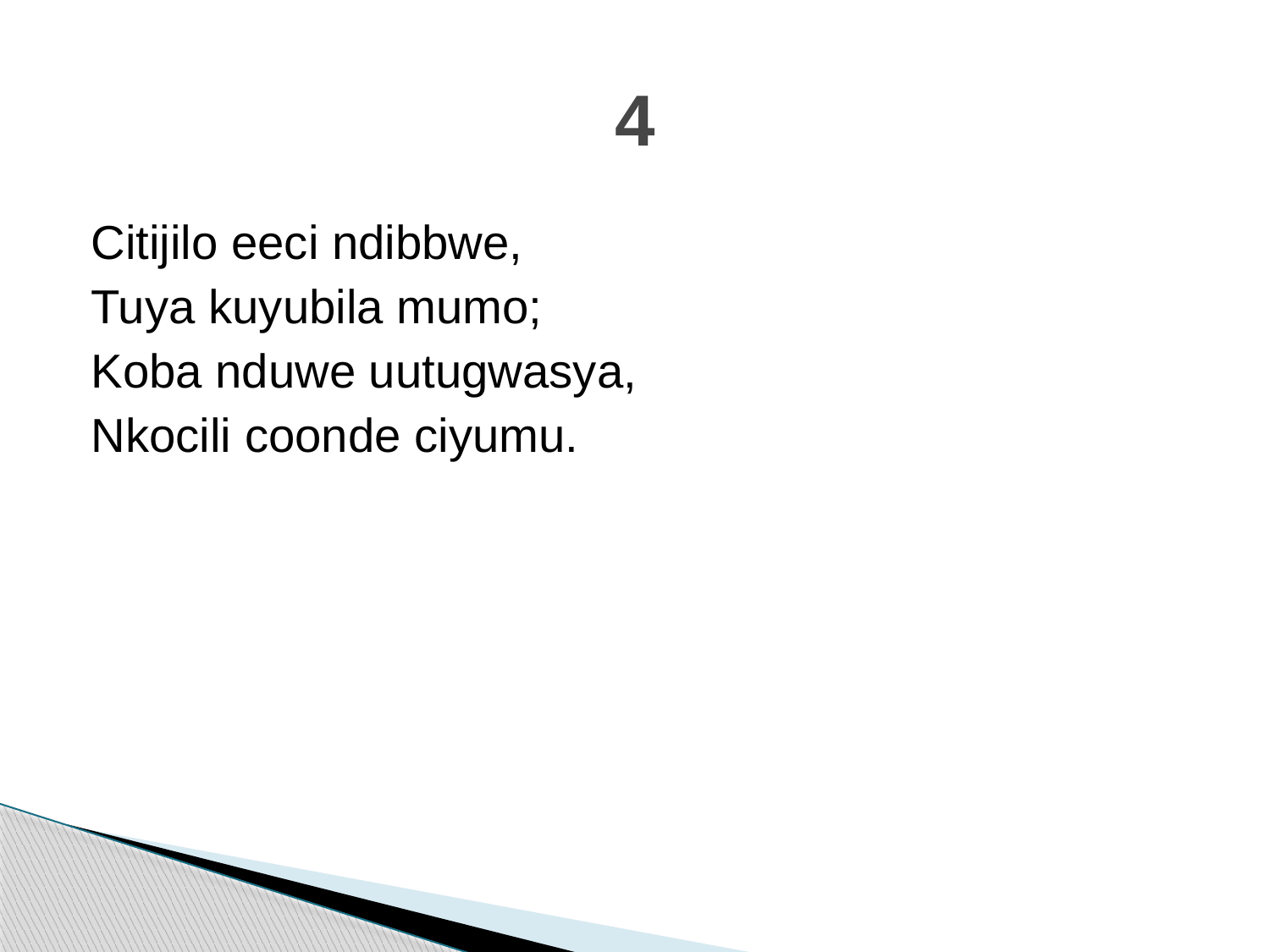

# 4
Citijilo eeci ndibbwe,
Tuya kuyubila mumo;
Koba nduwe uutugwasya,
Nkocili coonde ciyumu.